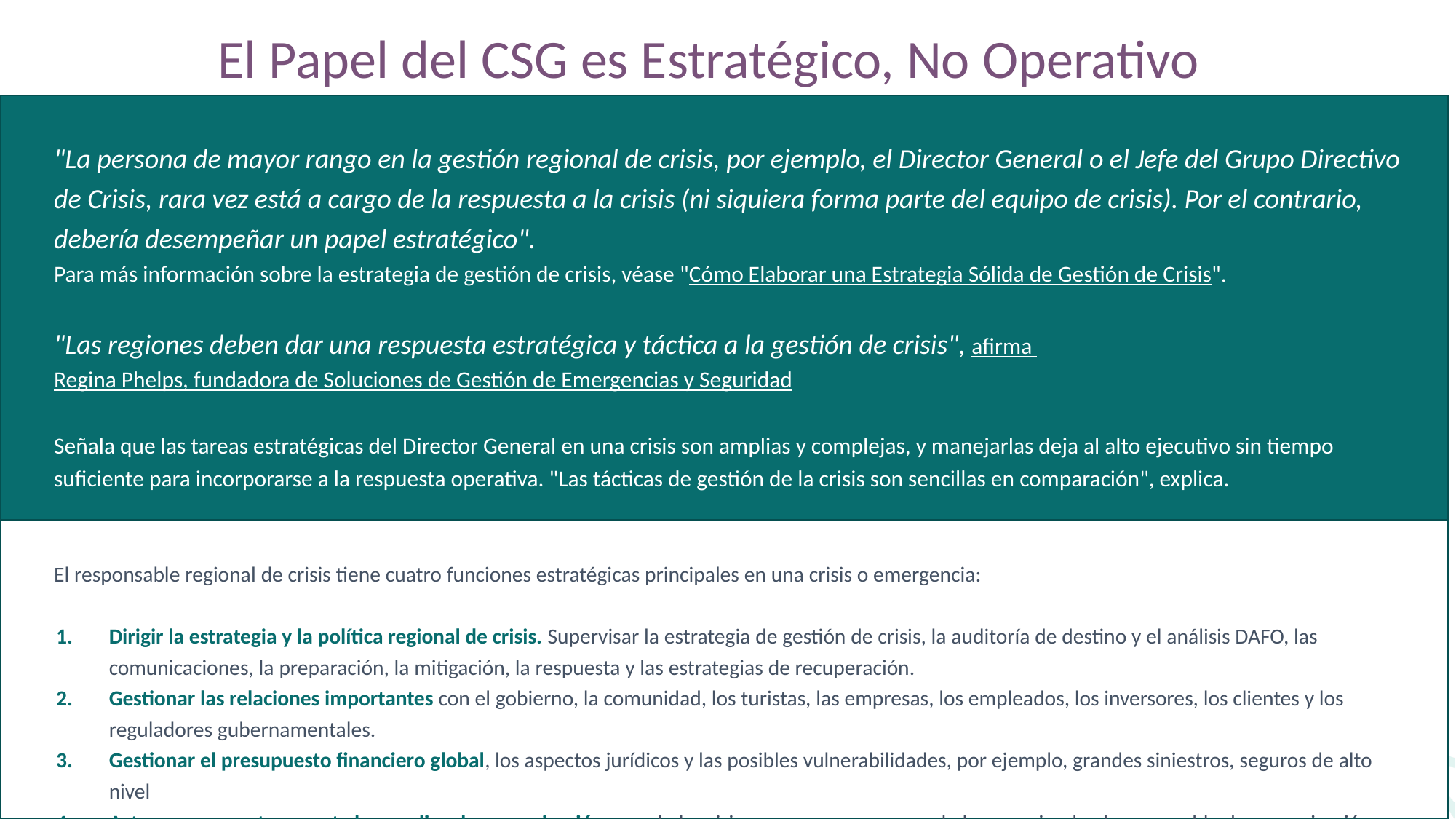

El Papel del CSG es Estratégico, No Operativo

"La persona de mayor rango en la gestión regional de crisis, por ejemplo, el Director General o el Jefe del Grupo Directivo de Crisis, rara vez está a cargo de la respuesta a la crisis (ni siquiera forma parte del equipo de crisis). Por el contrario, debería desempeñar un papel estratégico".
Para más información sobre la estrategia de gestión de crisis, véase "Cómo Elaborar una Estrategia Sólida de Gestión de Crisis".

"Las regiones deben dar una respuesta estratégica y táctica a la gestión de crisis", afirma Regina Phelps, fundadora de Soluciones de Gestión de Emergencias y Seguridad

Señala que las tareas estratégicas del Director General en una crisis son amplias y complejas, y manejarlas deja al alto ejecutivo sin tiempo suficiente para incorporarse a la respuesta operativa. "Las tácticas de gestión de la crisis son sencillas en comparación", explica.

El responsable regional de crisis tiene cuatro funciones estratégicas principales en una crisis o emergencia:

Dirigir la estrategia y la política regional de crisis. Supervisar la estrategia de gestión de crisis, la auditoría de destino y el análisis DAFO, las comunicaciones, la preparación, la mitigación, la respuesta y las estrategias de recuperación.
Gestionar las relaciones importantes con el gobierno, la comunidad, los turistas, las empresas, los empleados, los inversores, los clientes y los reguladores gubernamentales.
Gestionar el presupuesto financiero global, los aspectos jurídicos y las posibles vulnerabilidades, por ejemplo, grandes siniestros, seguros de alto nivel
Actuar como portavoz ante los medios de comunicación cuando la crisis sea muy grave o cuando lo recomiende el responsable de comunicación.